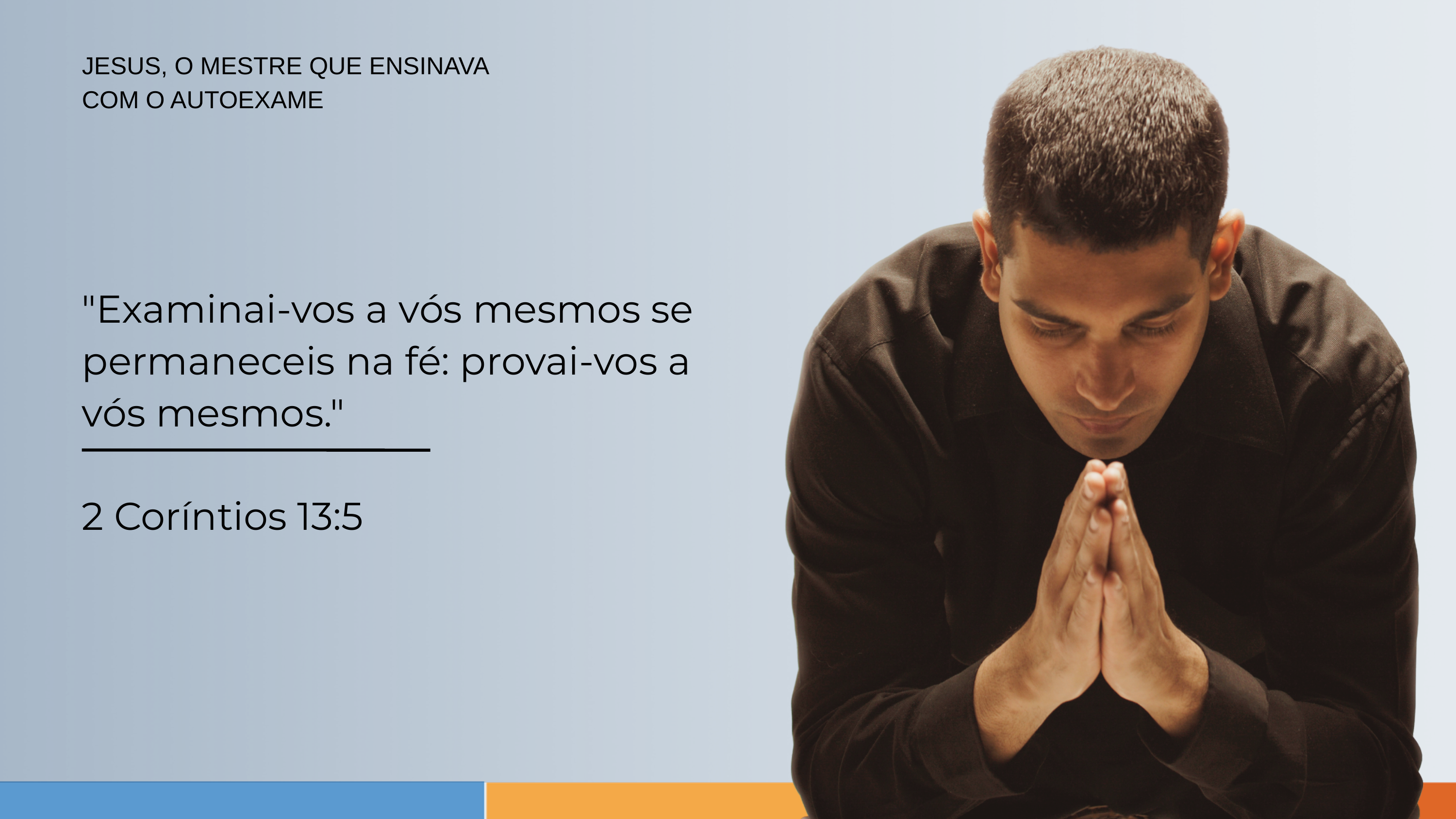

JESUS, O MESTRE QUE ENSINAVA
COM O AUTOEXAME
"Examinai-vos a vós mesmos se permaneceis na fé: provai-vos a vós mesmos."

2 Coríntios 13:5